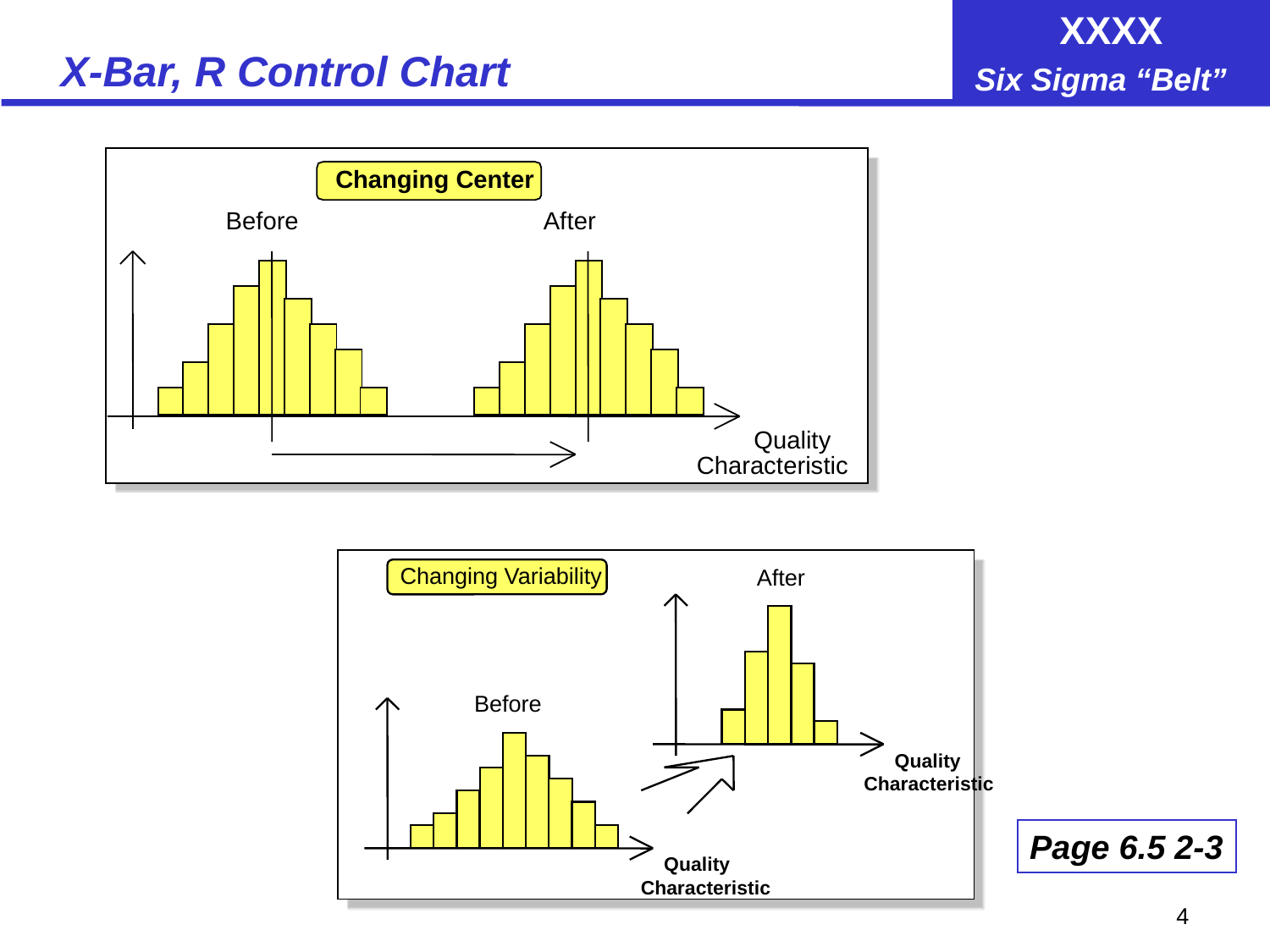

# X-Bar, R Control Chart

Changing Center

Before

After

Quality

Characteristic

Changing Variability
After

Before

Quality

Characteristic

Page 6.5 2-3

Quality
Characteristic